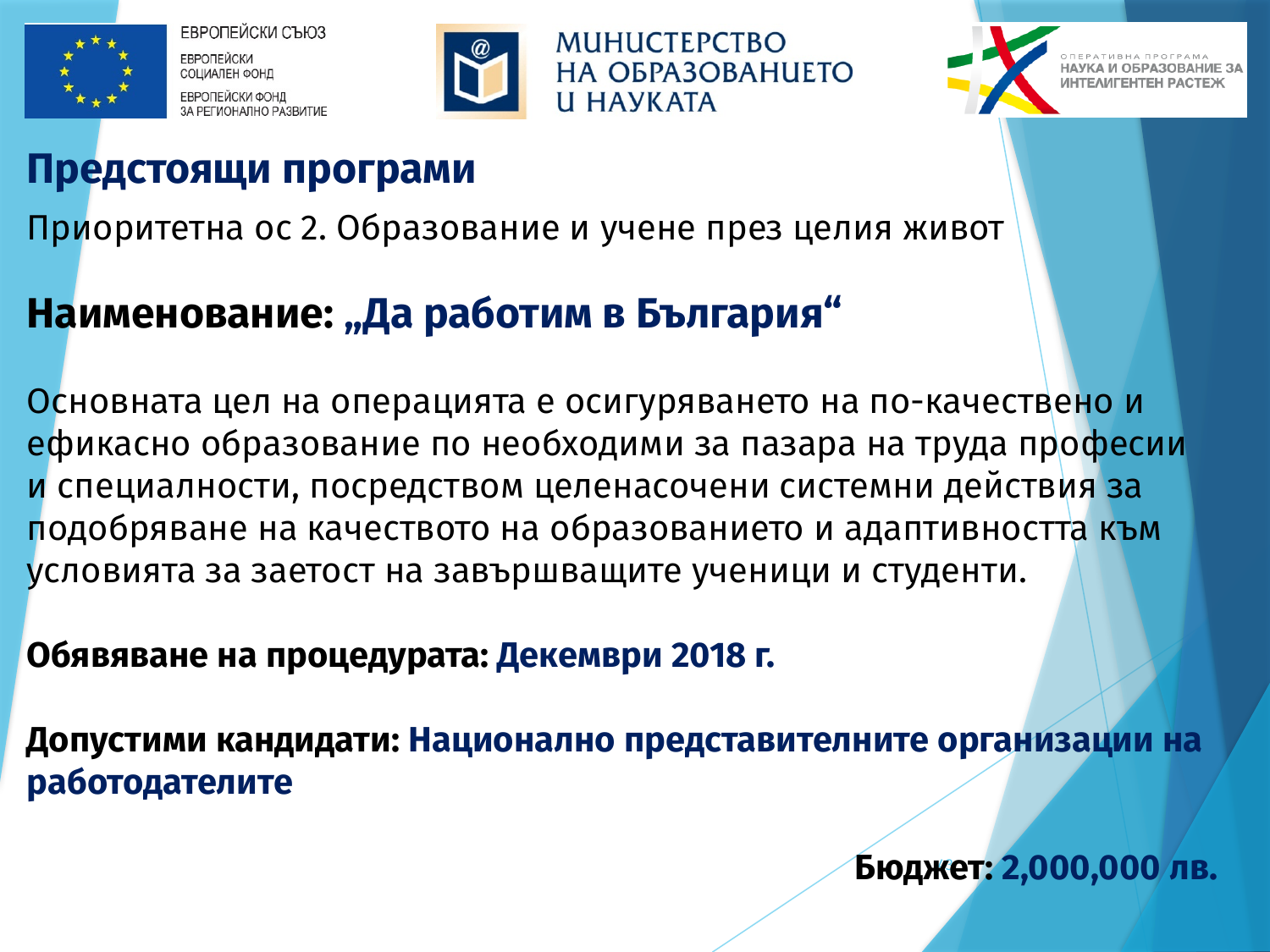

Предстоящи програми
Приоритетна ос 2. Образование и учене през целия живот

Наименование: „Да работим в България“

Основната цел на операцията е осигуряването на по-качествено и ефикасно образование по необходими за пазара на труда професии и специалности, посредством целенасочени системни действия за подобряване на качеството на образованието и адаптивността към условията за заетост на завършващите ученици и студенти.

Обявяване на процедурата: Декември 2018 г.

Допустими кандидати: Национално представителните организации на работодателите

Бюджет: 2,000,000 лв.
43